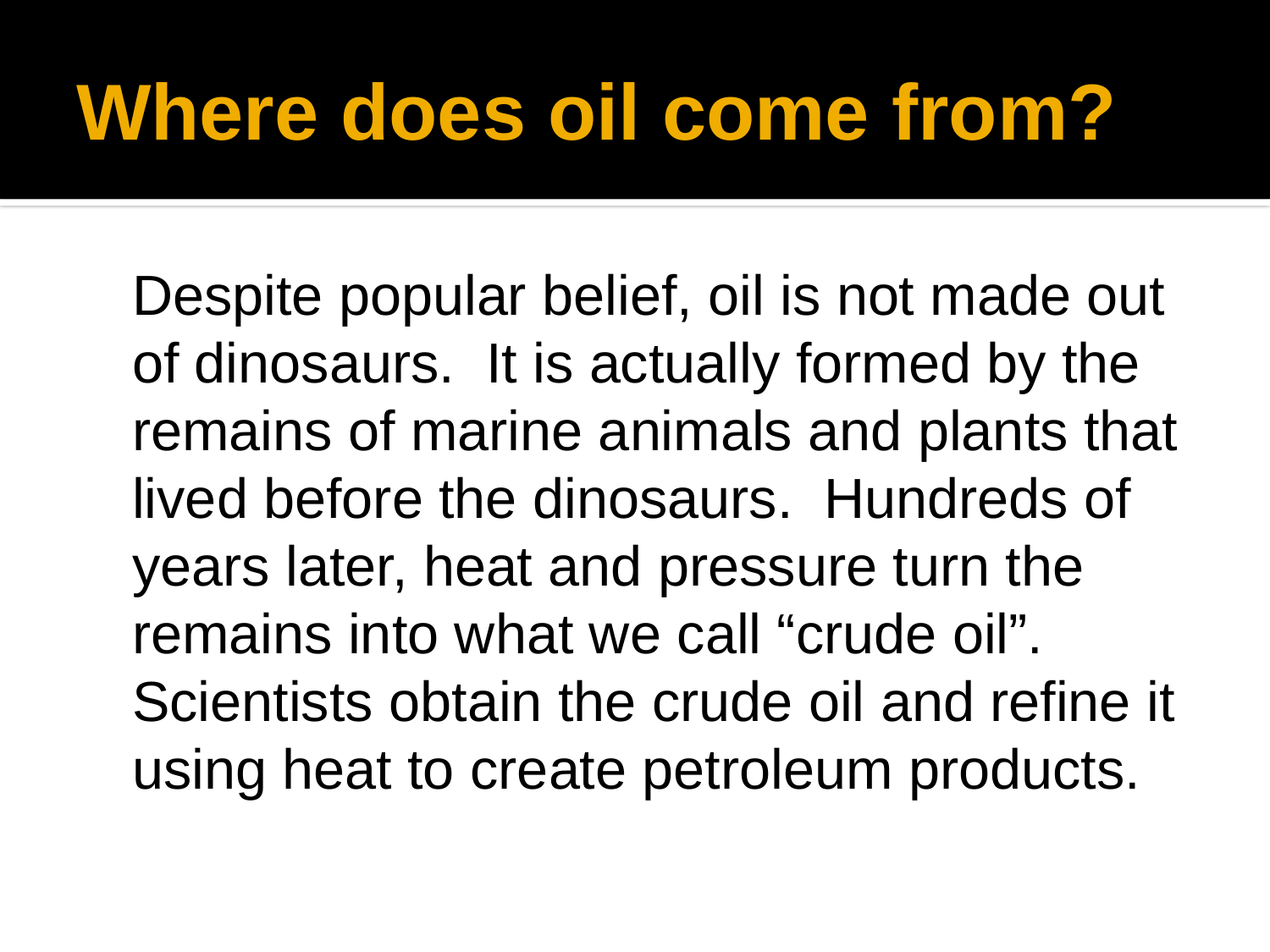

# Where does oil come from?
	Despite popular belief, oil is not made out of dinosaurs.  It is actually formed by the remains of marine animals and plants that lived before the dinosaurs.  Hundreds of years later, heat and pressure turn the remains into what we call “crude oil”.  Scientists obtain the crude oil and refine it using heat to create petroleum products.